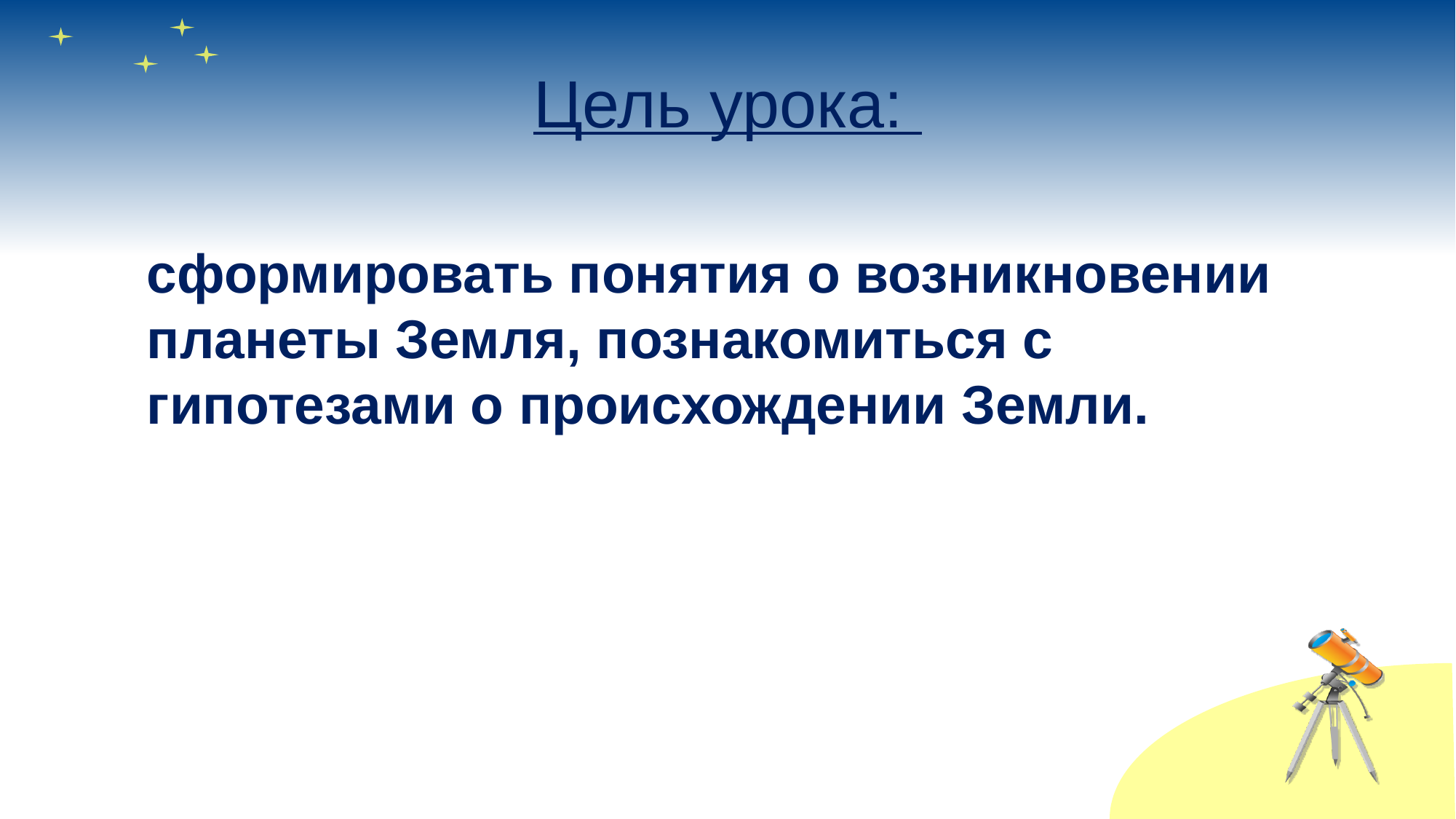

# Цель урока:
сформировать понятия о возникновении планеты Земля, познакомиться с гипотезами о происхождении Земли.